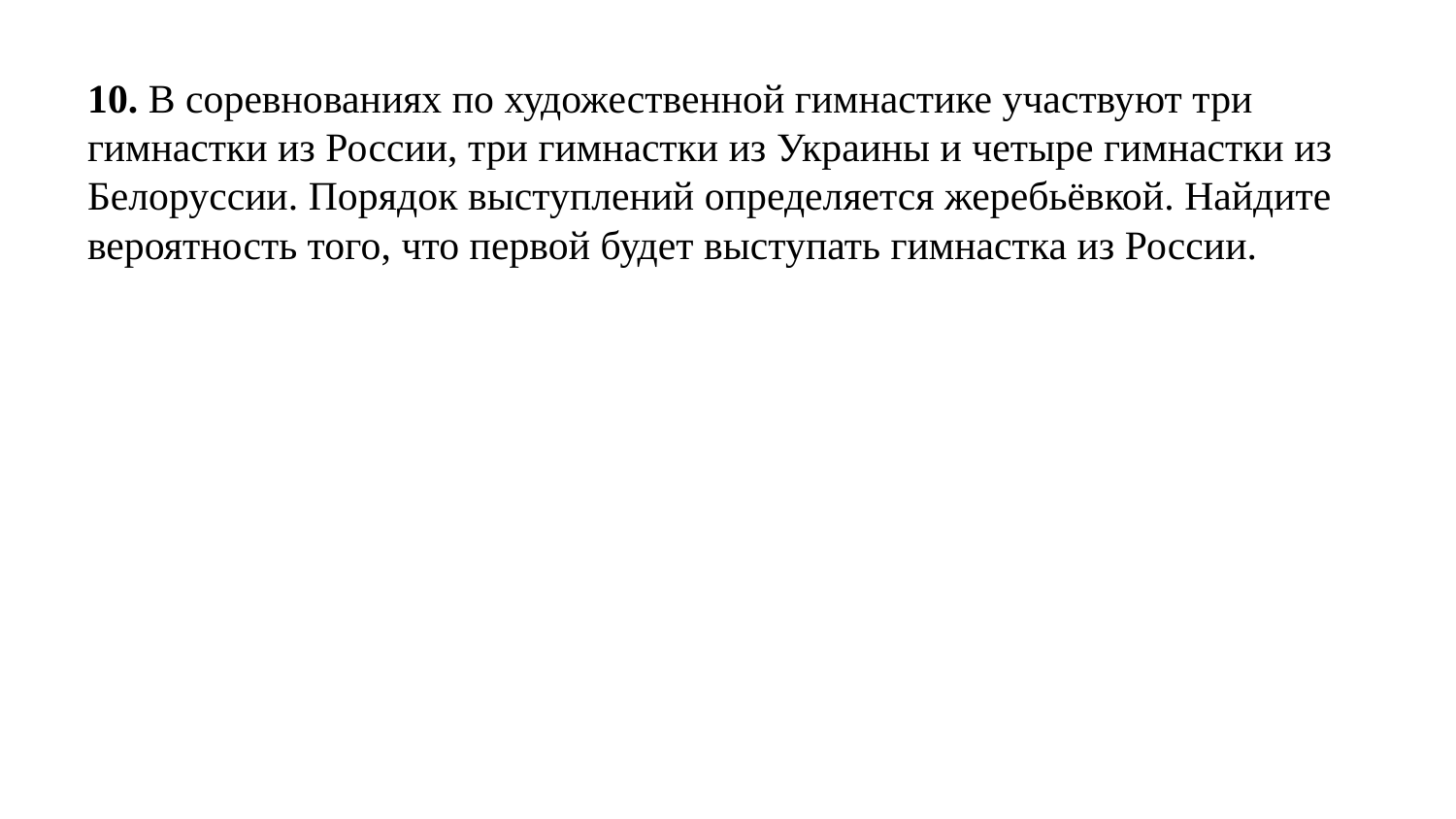

10. В соревнованиях по художественной гимнастике участвуют три гимнастки из России, три гимнастки из Украины и четыре гимнастки из Белоруссии. Порядок выступлений определяется жеребьёвкой. Найдите вероятность того, что первой будет выступать гимнастка из России.